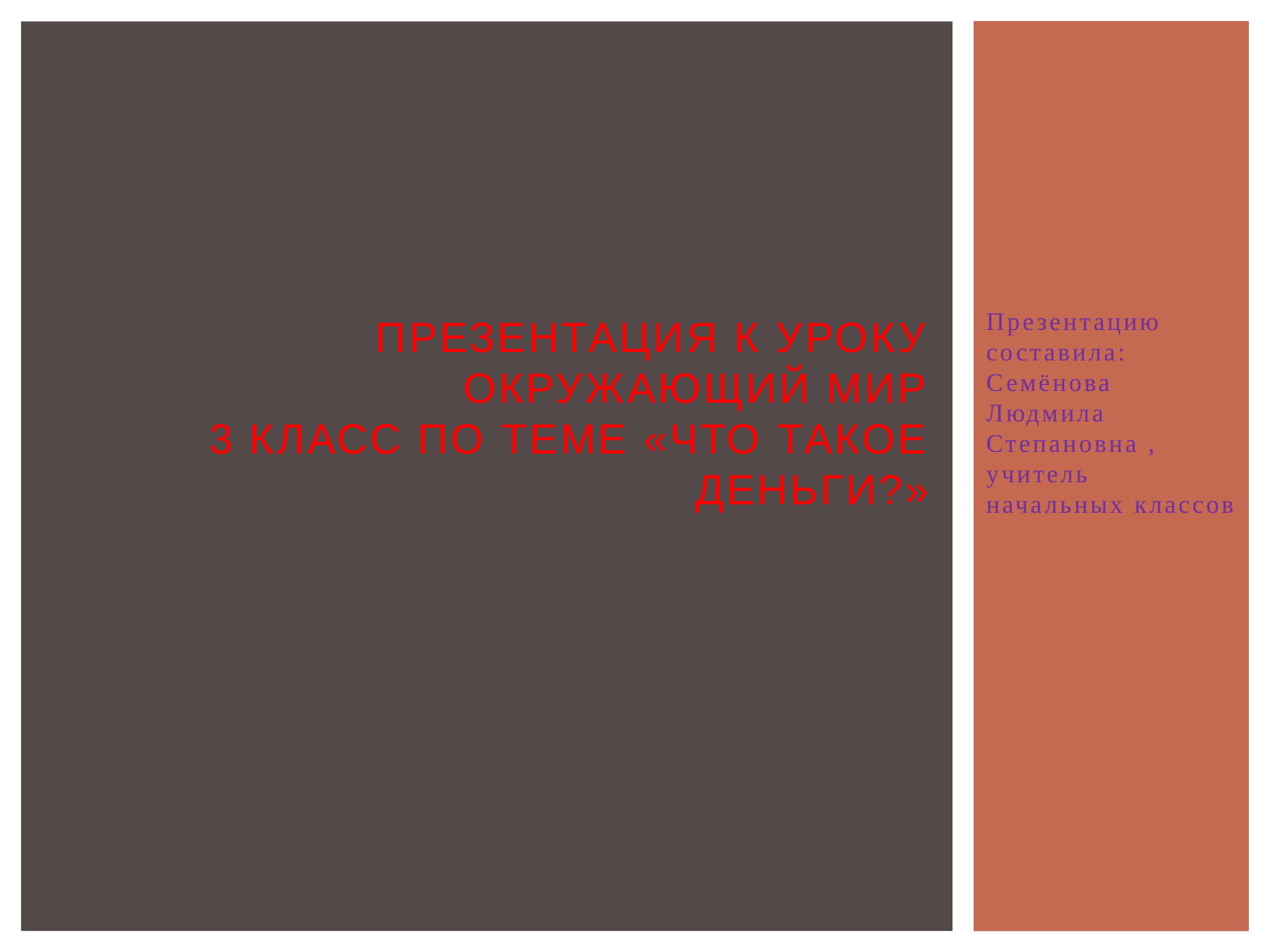

# Презентация к уроку окружающий мир 3 класс по теме «Что такое деньги?»
Презентацию составила: Семёнова Людмила Степановна , учитель начальных классов